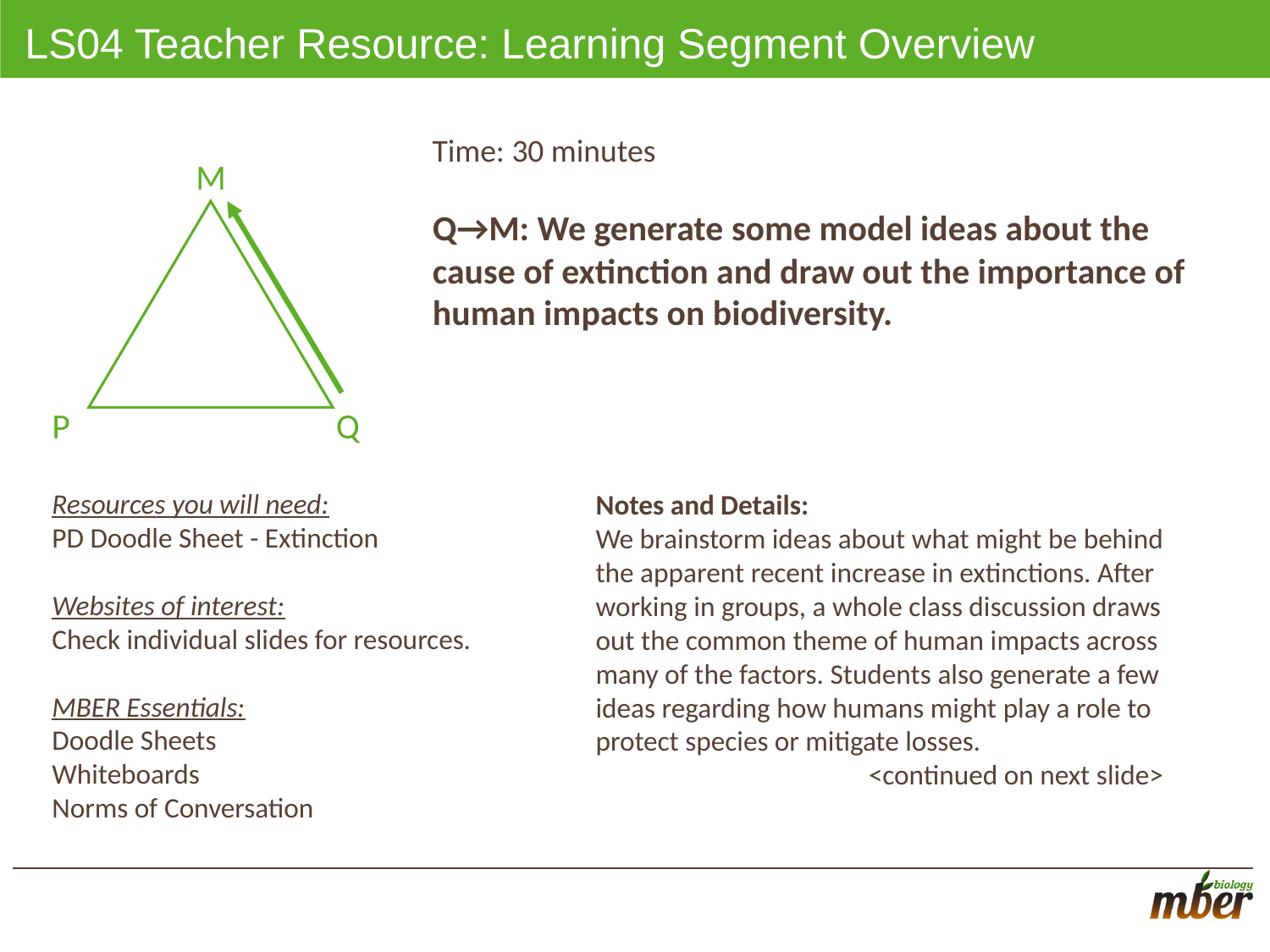

# LS04 Teacher Resource: Learning Segment Overview
Time: 30 minutes
M

Q
P
Q→M: We generate some model ideas about the cause of extinction and draw out the importance of human impacts on biodiversity.
Resources you will need:
PD Doodle Sheet - Extinction

Websites of interest:
Check individual slides for resources.

MBER Essentials:
Doodle Sheets
Whiteboards
Norms of Conversation
Notes and Details:
We brainstorm ideas about what might be behind the apparent recent increase in extinctions. After working in groups, a whole class discussion draws out the common theme of human impacts across many of the factors. Students also generate a few ideas regarding how humans might play a role to protect species or mitigate losses.			   <continued on next slide>